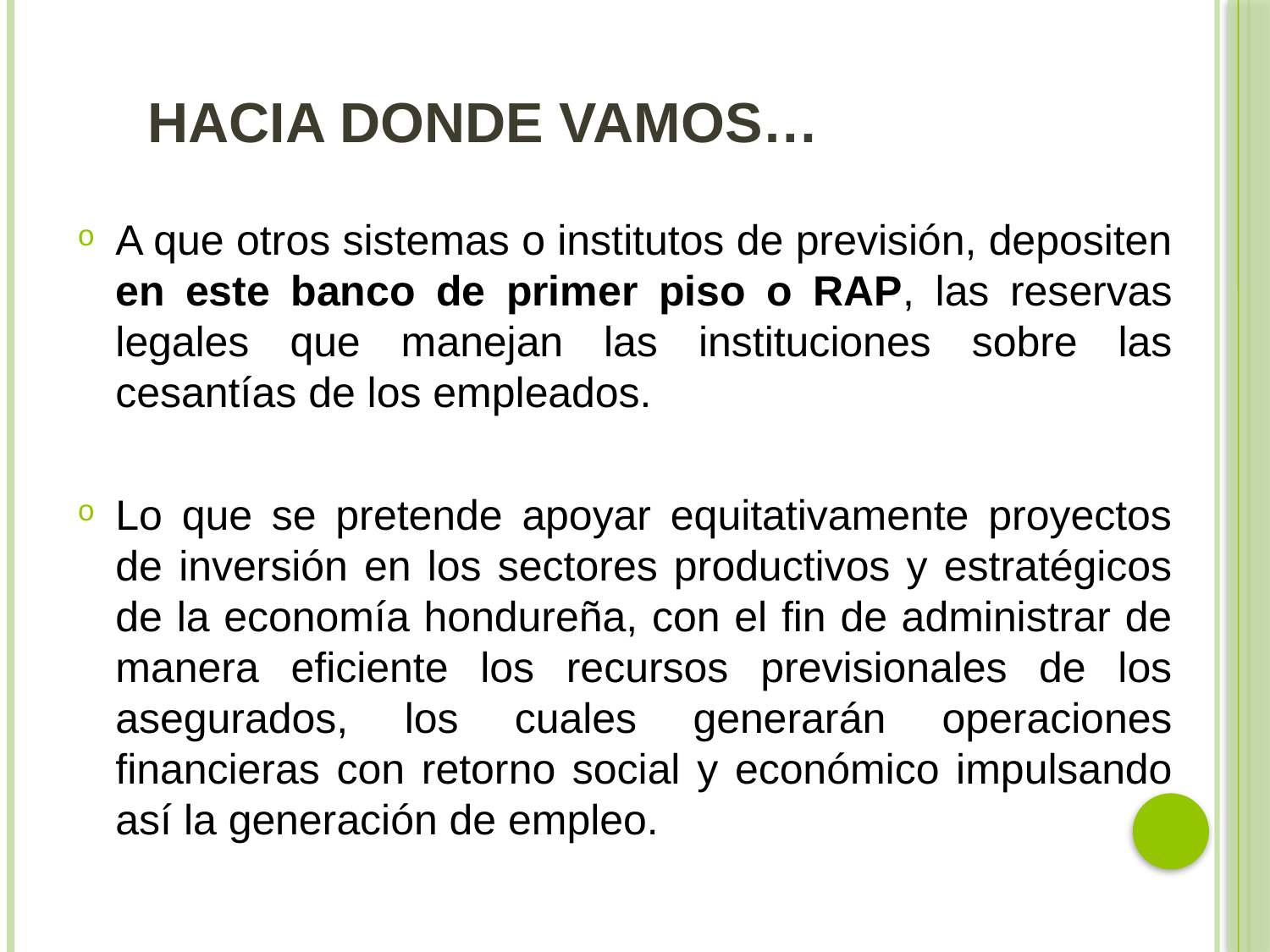

# Hacia donde vamos…
A que otros sistemas o institutos de previsión, depositen en este banco de primer piso o RAP, las reservas legales que manejan las instituciones sobre las cesantías de los empleados.

Lo que se pretende apoyar equitativamente proyectos de inversión en los sectores productivos y estratégicos de la economía hondureña, con el fin de administrar de manera eficiente los recursos previsionales de los asegurados, los cuales generarán operaciones financieras con retorno social y económico impulsando así la generación de empleo.